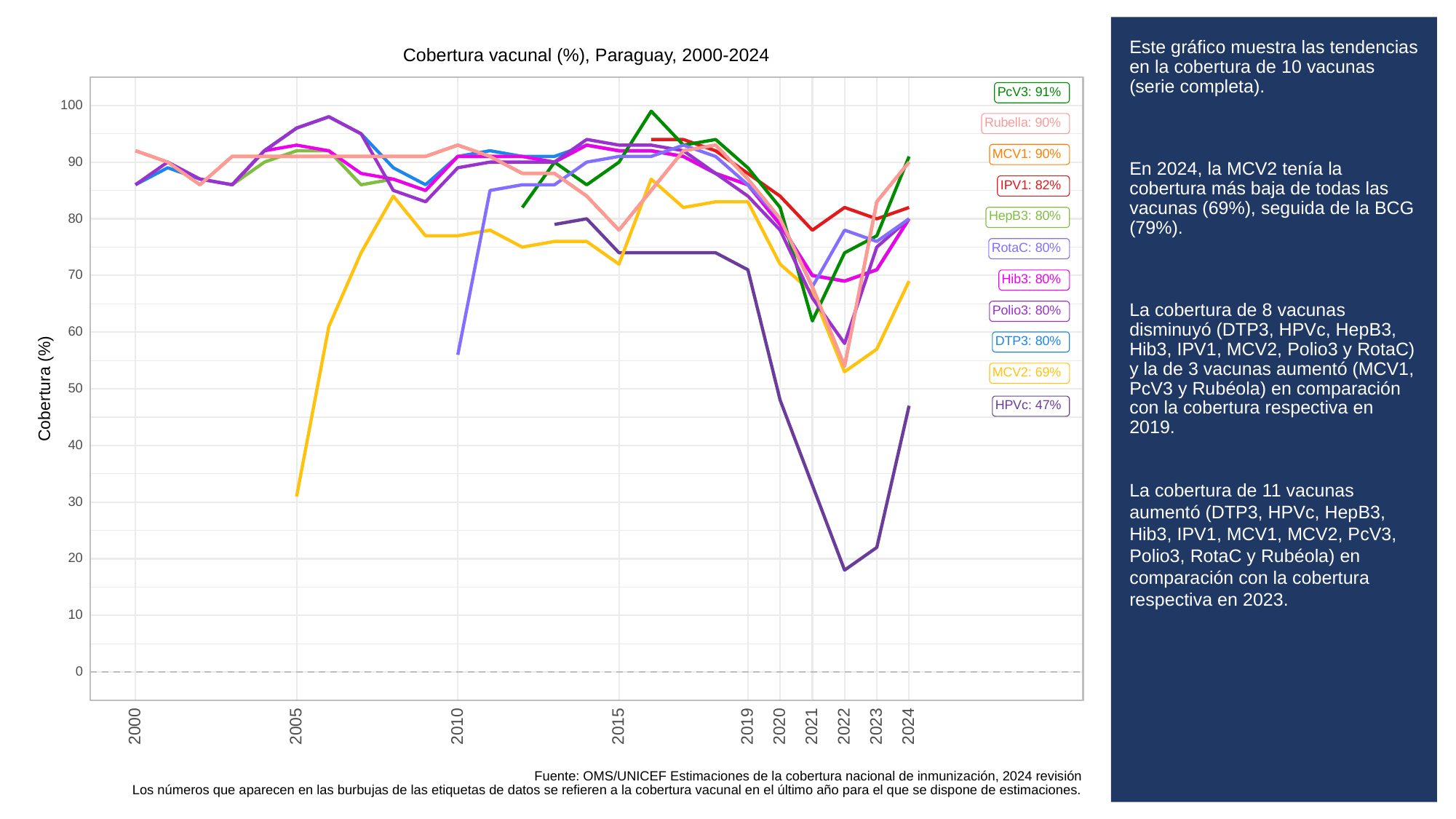

# Este gráfico muestra las tendencias en la cobertura de 10 vacunas (serie completa).

En 2024, la MCV2 tenía la cobertura más baja de todas las vacunas (69%), seguida de la BCG (79%).

La cobertura de 8 vacunas disminuyó (DTP3, HPVc, HepB3, Hib3, IPV1, MCV2, Polio3 y RotaC) y la de 3 vacunas aumentó (MCV1, PcV3 y Rubéola) en comparación con la cobertura respectiva en 2019.

La cobertura de 11 vacunas aumentó (DTP3, HPVc, HepB3, Hib3, IPV1, MCV1, MCV2, PcV3, Polio3, RotaC y Rubéola) en comparación con la cobertura respectiva en 2023.

Cobertura vacunal (%), Paraguay, 2000-2024

PcV3: 91%

100

Rubella: 90%

MCV1: 90%

90

IPV1: 82%

HepB3: 80%
80

RotaC: 80%

70
Hib3: 80%

Polio3: 80%
60

DTP3: 80%

MCV2: 69%
Cobertura (%)
50

HPVc: 47%

40

30

20

10

0

2023
2000
2005
2010
2015
2019
2020
2021
2022
2024
Fuente: OMS/UNICEF Estimaciones de la cobertura nacional de inmunización, 2024 revisión
Los números que aparecen en las burbujas de las etiquetas de datos se refieren a la cobertura vacunal en el último año para el que se dispone de estimaciones.